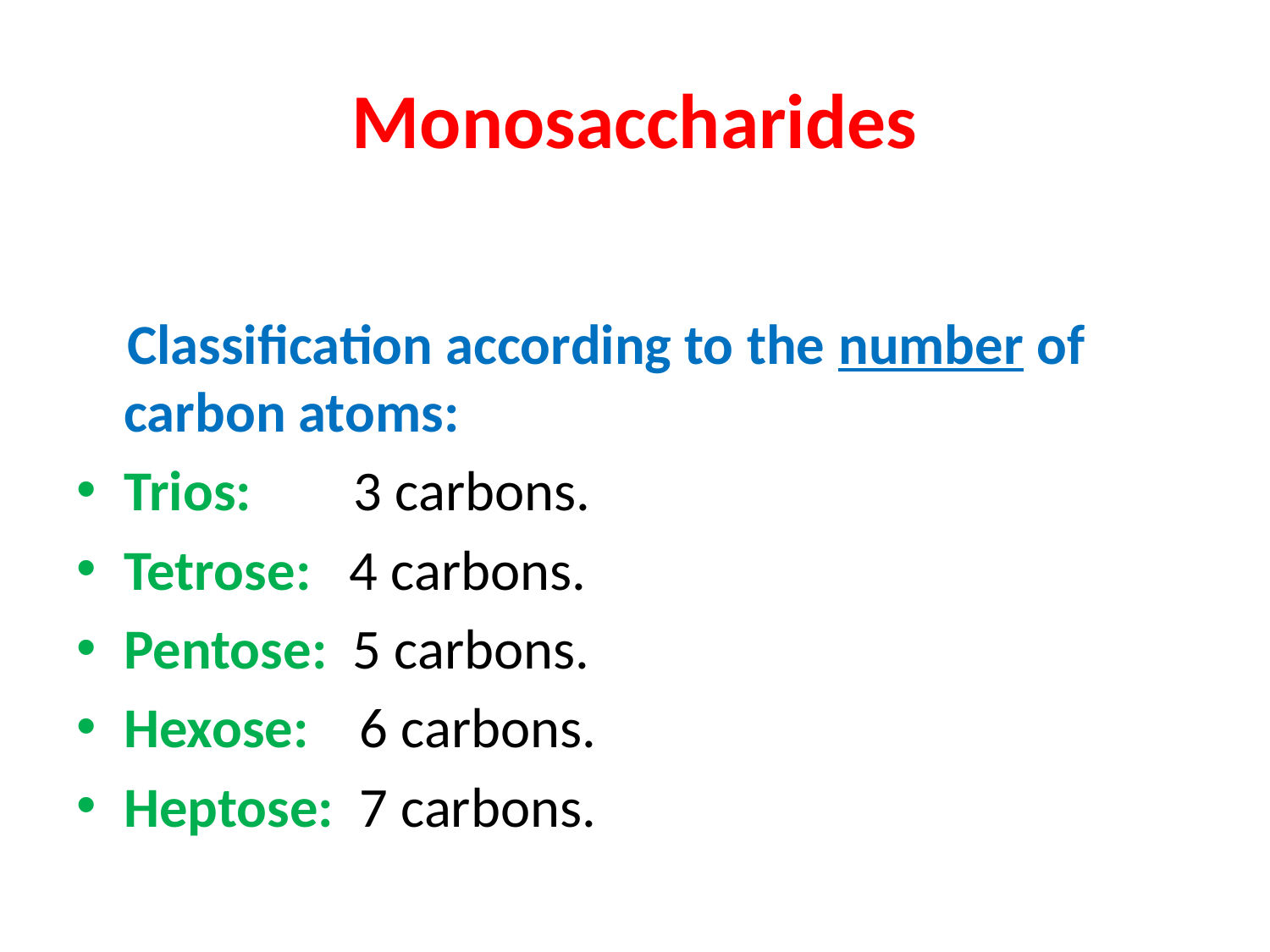

# Monosaccharides

    Classification according to the number of carbon atoms:
Trios:        3 carbons.
Tetrose:   4 carbons.
Pentose:  5 carbons.
Hexose:    6 carbons.
Heptose:  7 carbons.